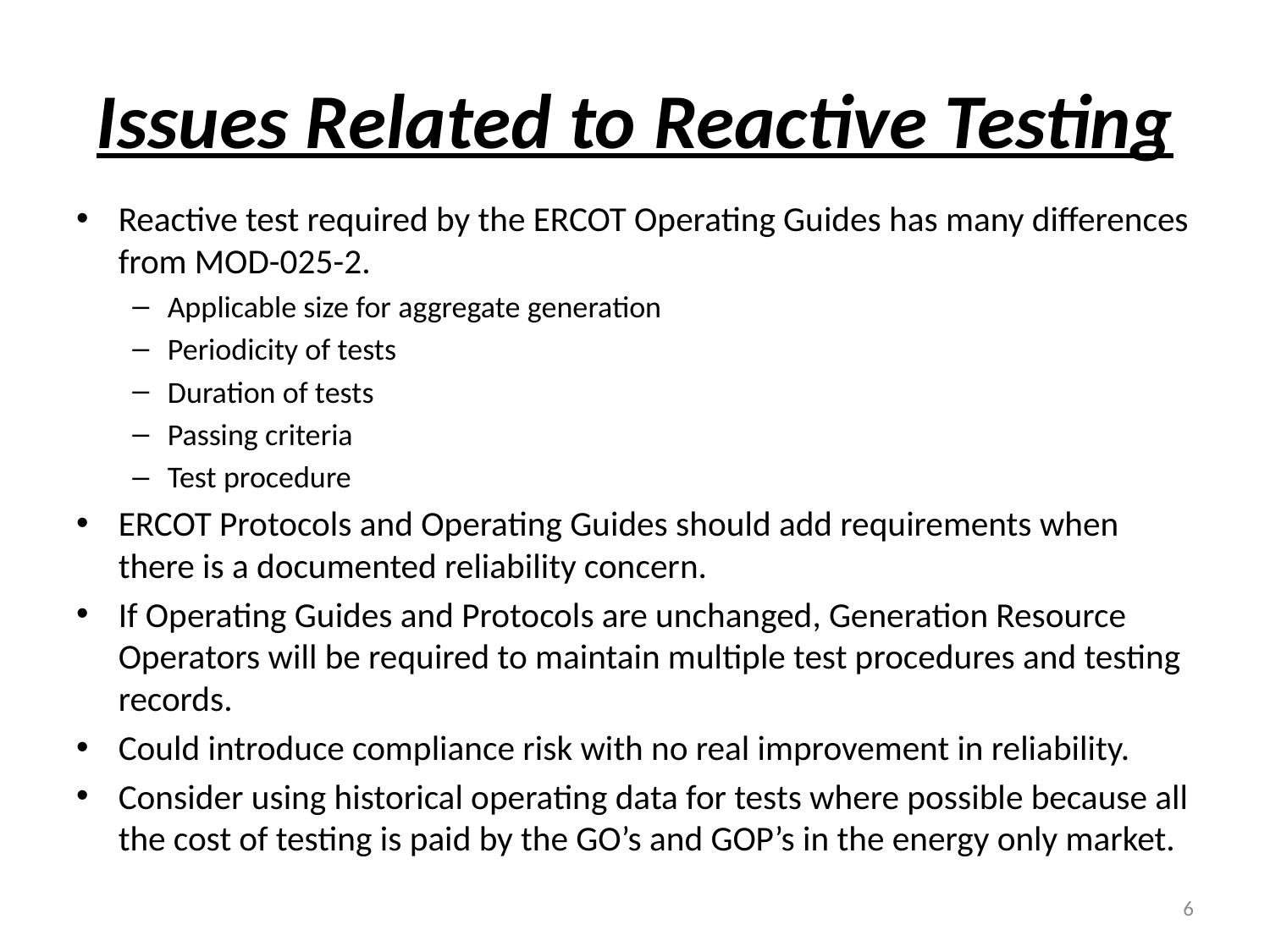

# Issues Related to Reactive Testing
Reactive test required by the ERCOT Operating Guides has many differences from MOD-025-2.
Applicable size for aggregate generation
Periodicity of tests
Duration of tests
Passing criteria
Test procedure
ERCOT Protocols and Operating Guides should add requirements when there is a documented reliability concern.
If Operating Guides and Protocols are unchanged, Generation Resource Operators will be required to maintain multiple test procedures and testing records.
Could introduce compliance risk with no real improvement in reliability.
Consider using historical operating data for tests where possible because all the cost of testing is paid by the GO’s and GOP’s in the energy only market.
6